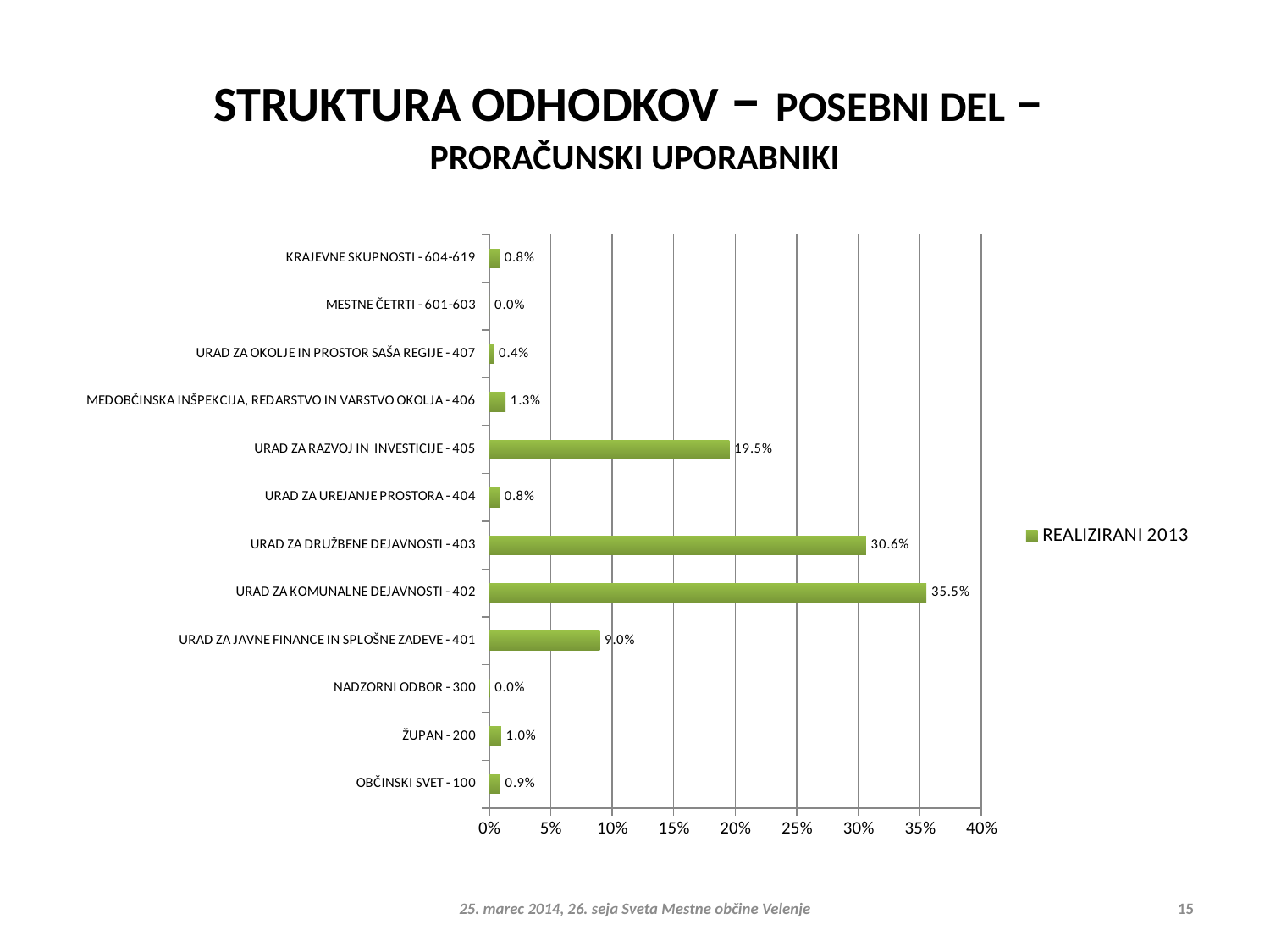

# STRUKTURA ODHODKOV – POSEBNI DEL – PRORAČUNSKI UPORABNIKI

### Chart

| Category | REALIZIRANI 2013 |
|---|---|
| OBČINSKI SVET - 100 | 0.008901113782857541 |
| ŽUPAN - 200 | 0.009693073541971485 |
| NADZORNI ODBOR - 300 | 0.00046384289458782814 |
| URAD ZA JAVNE FINANCE IN SPLOŠNE ZADEVE - 401 | 0.08985316427628624 |
| URAD ZA KOMUNALNE DEJAVNOSTI - 402 | 0.35535681390555696 |
| URAD ZA DRUŽBENE DEJAVNOSTI - 403 | 0.30622159804459725 |
| URAD ZA UREJANJE PROSTORA - 404 | 0.008464848224401732 |
| URAD ZA RAZVOJ IN  INVESTICIJE - 405 | 0.19514501345887844 |
| MEDOBČINSKA INŠPEKCIJA, REDARSTVO IN VARSTVO OKOLJA - 406 | 0.013322292795988977 |
| URAD ZA OKOLJE IN PROSTOR SAŠA REGIJE - 407 | 0.003854600667510931 |
| MESTNE ČETRTI - 601-603 | 0.00036301253333006833 |
| KRAJEVNE SKUPNOSTI - 604-619 | 0.008360625874032537 |
25. marec 2014, 26. seja Sveta Mestne občine Velenje

15